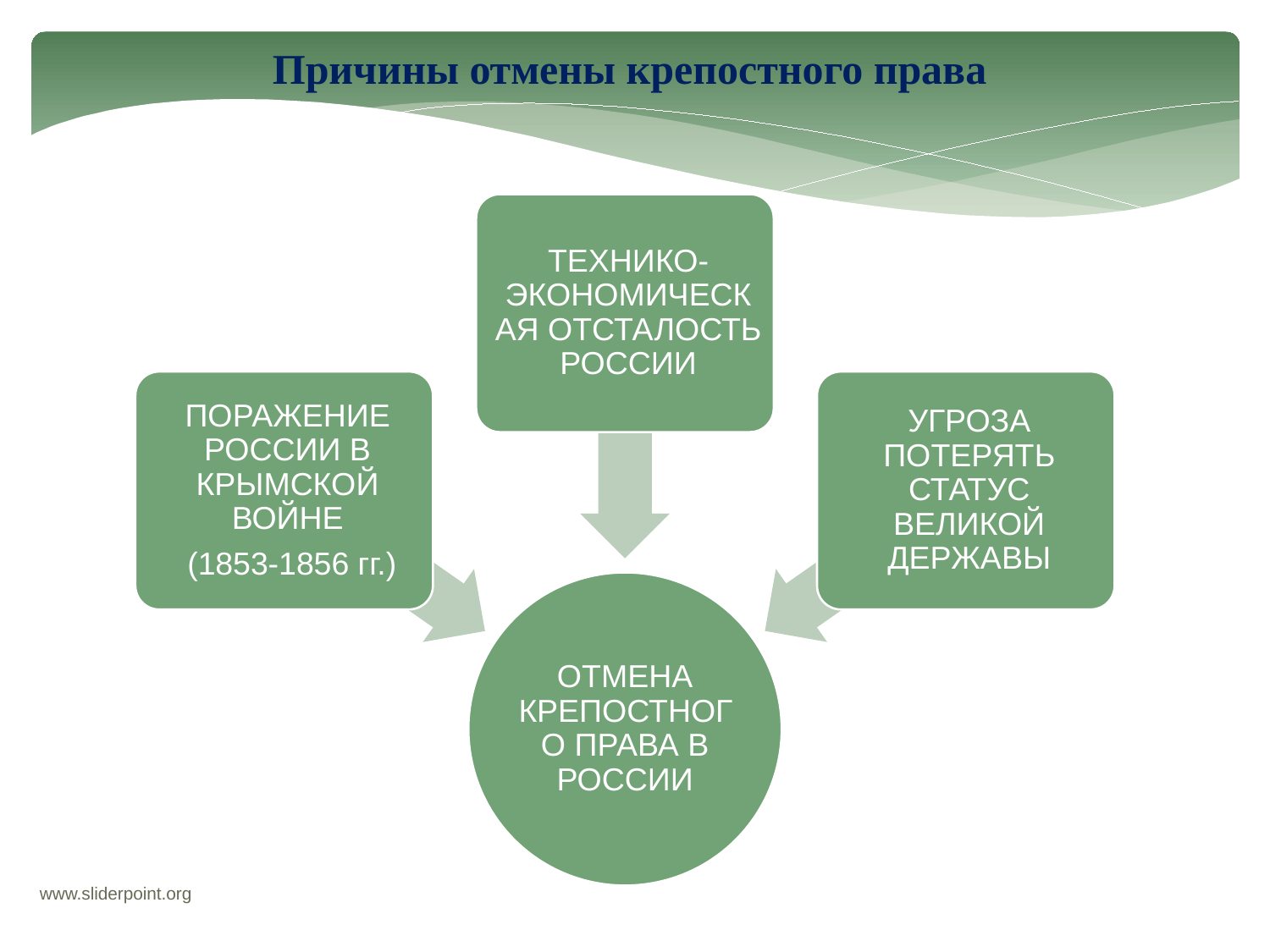

Причины отмены крепостного права
ОТМЕНА КРЕПОСТНОГО ПРАВА В РОССИИ
ПОРАЖЕНИЕ РОССИИ В КРЫМСКОЙ ВОЙНЕ
 (1853-1856 гг.)
ТЕХНИКО-ЭКОНОМИЧЕСКАЯ ОТСТАЛОСТЬ РОССИИ
УГРОЗА ПОТЕРЯТЬ СТАТУС ВЕЛИКОЙ ДЕРЖАВЫ
www.sliderpoint.org